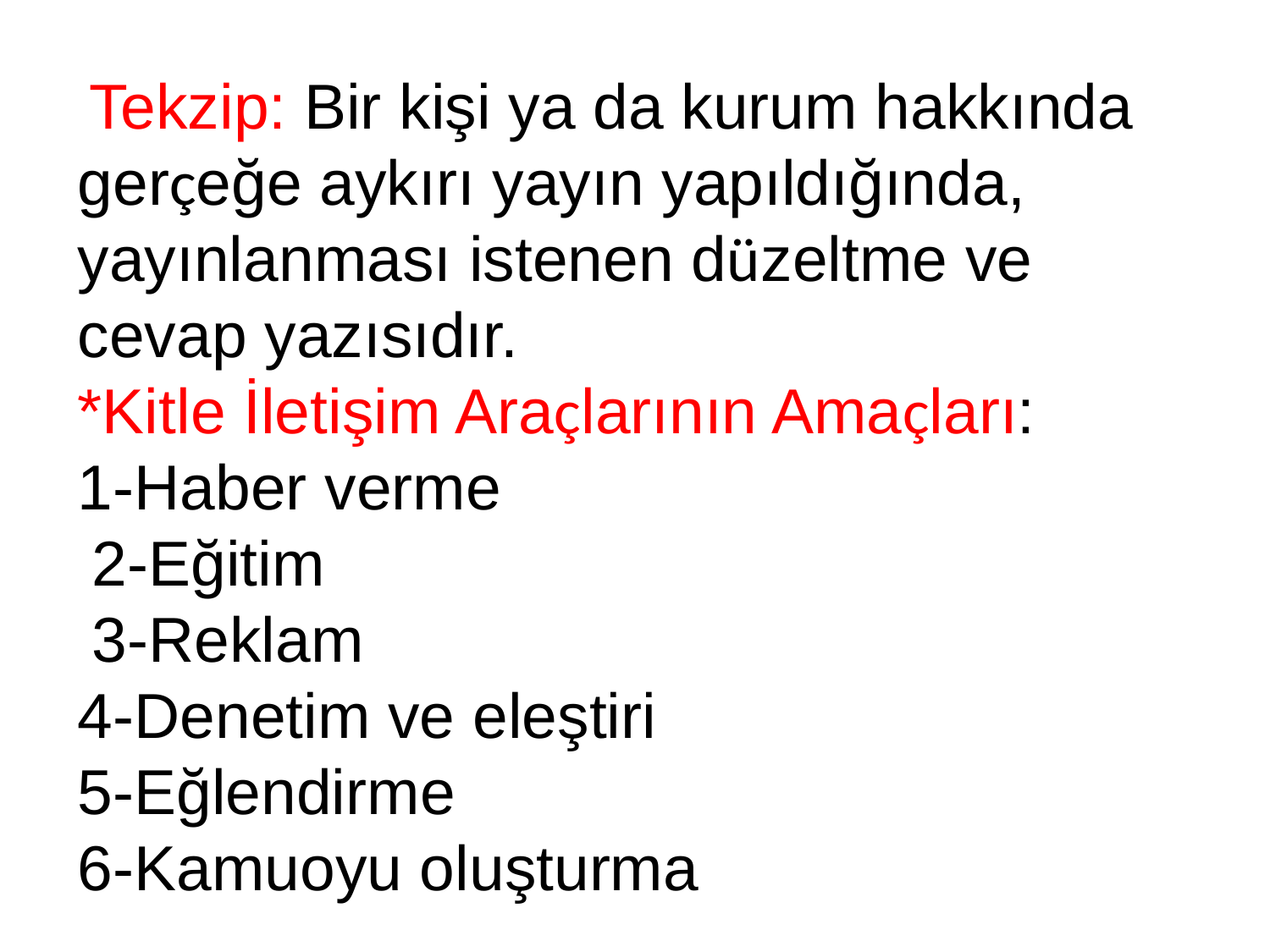

Tekzip: Bir kişi ya da kurum hakkında gerçeğe aykırı yayın yapıldığında, yayınlanması istenen düzeltme ve cevap yazısıdır.
*Kitle İletişim Araçlarının Amaçları:
1-Haber verme
 2-Eğitim
 3-Reklam
4-Denetim ve eleştiri
5-Eğlendirme
6-Kamuoyu oluşturma